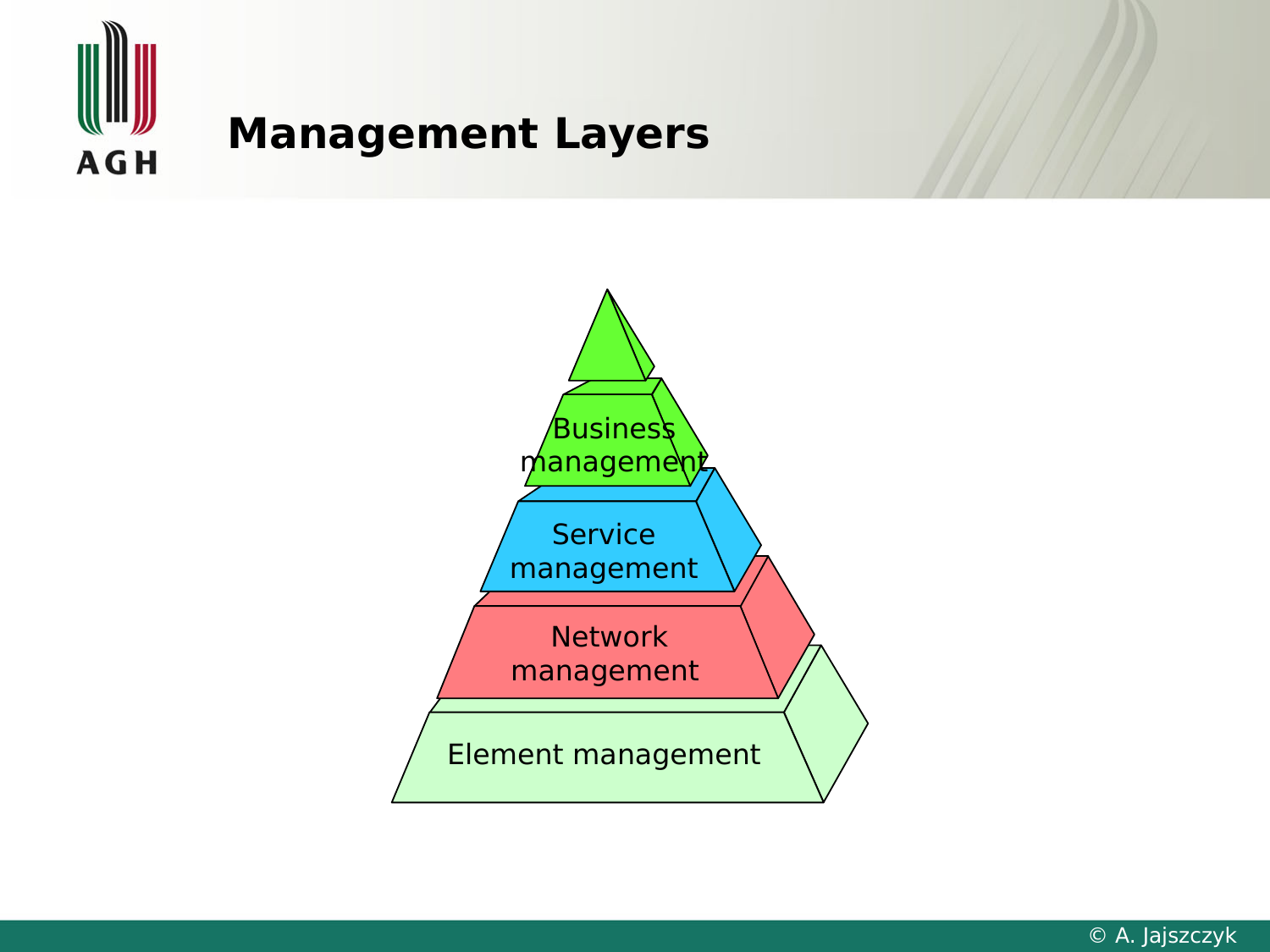

# Management Layers

Business
management

Service
management

Network
management

Element management